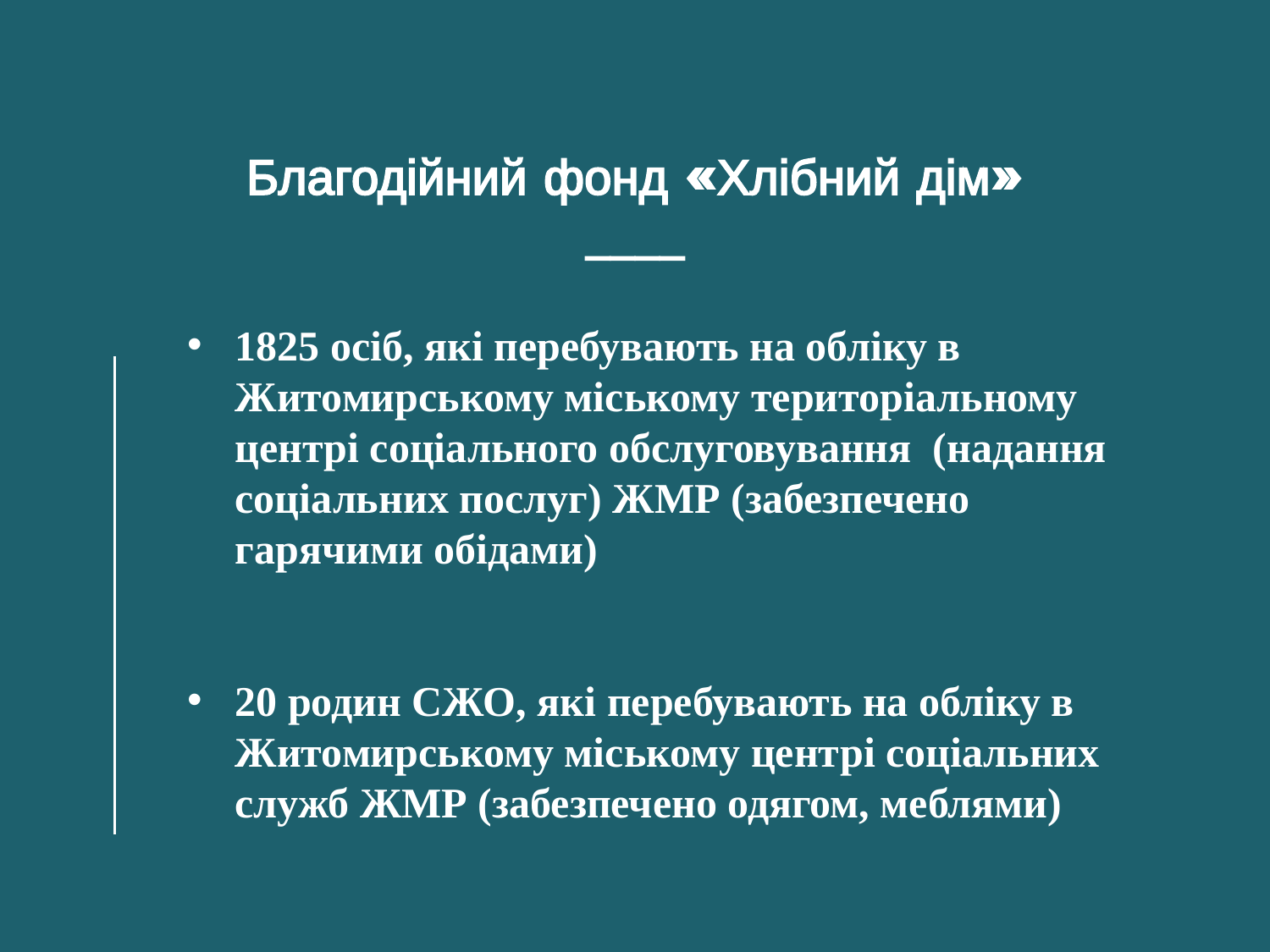

Благодійний фонд «Хлібний дім»
____
1825 осіб, які перебувають на обліку в Житомирському міському територіальному центрі соціального обслуговування  (надання соціальних послуг) ЖМР (забезпечено гарячими обідами)

20 родин СЖО, які перебувають на обліку в Житомирському міському центрі соціальних служб ЖМР (забезпечено одягом, меблями)